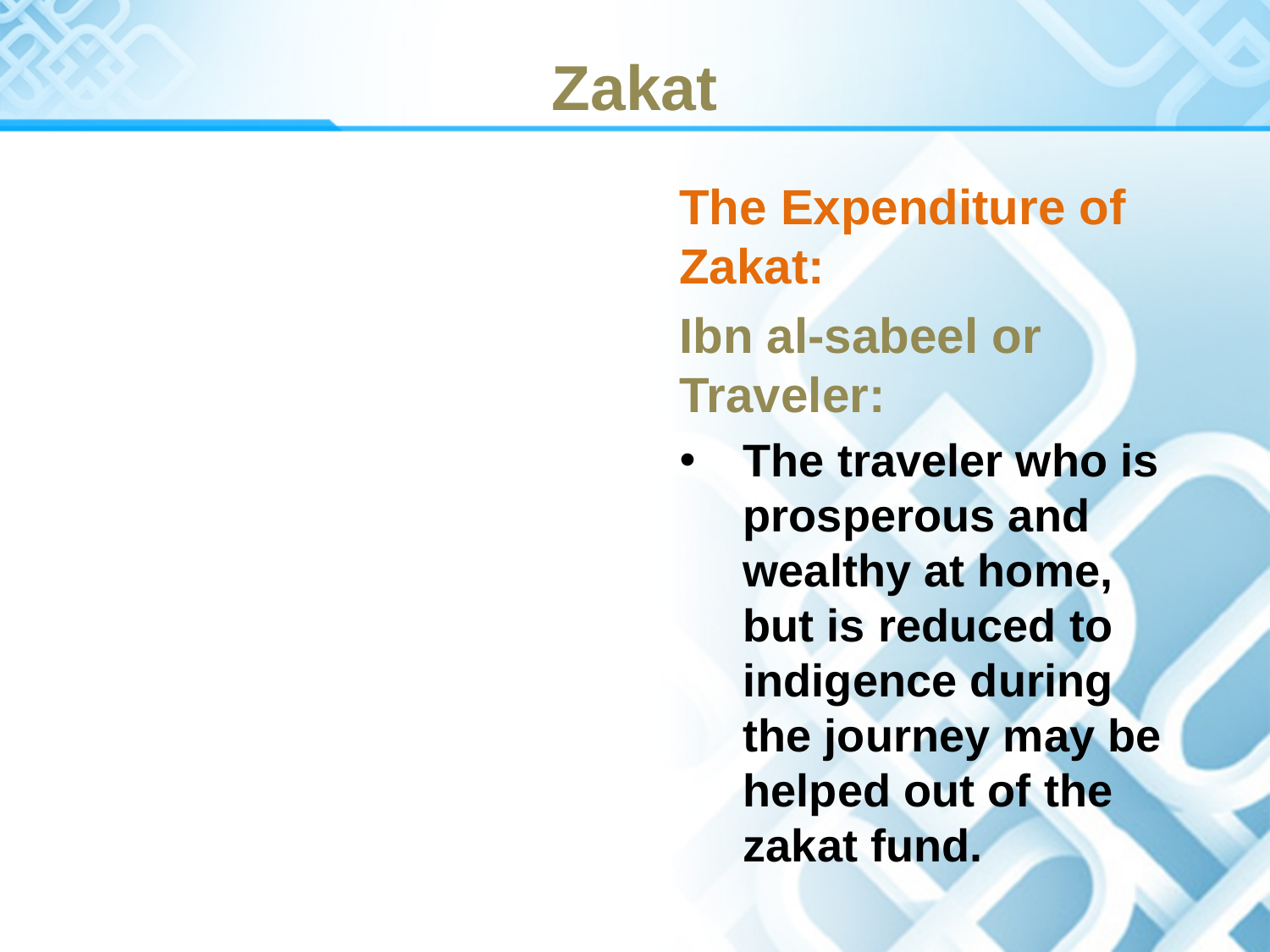

Zakat
The Expenditure of Zakat:
Ibn al-sabeel or Traveler:
The traveler who is prosperous and wealthy at home, but is reduced to indigence during the journey may be helped out of the zakat fund.